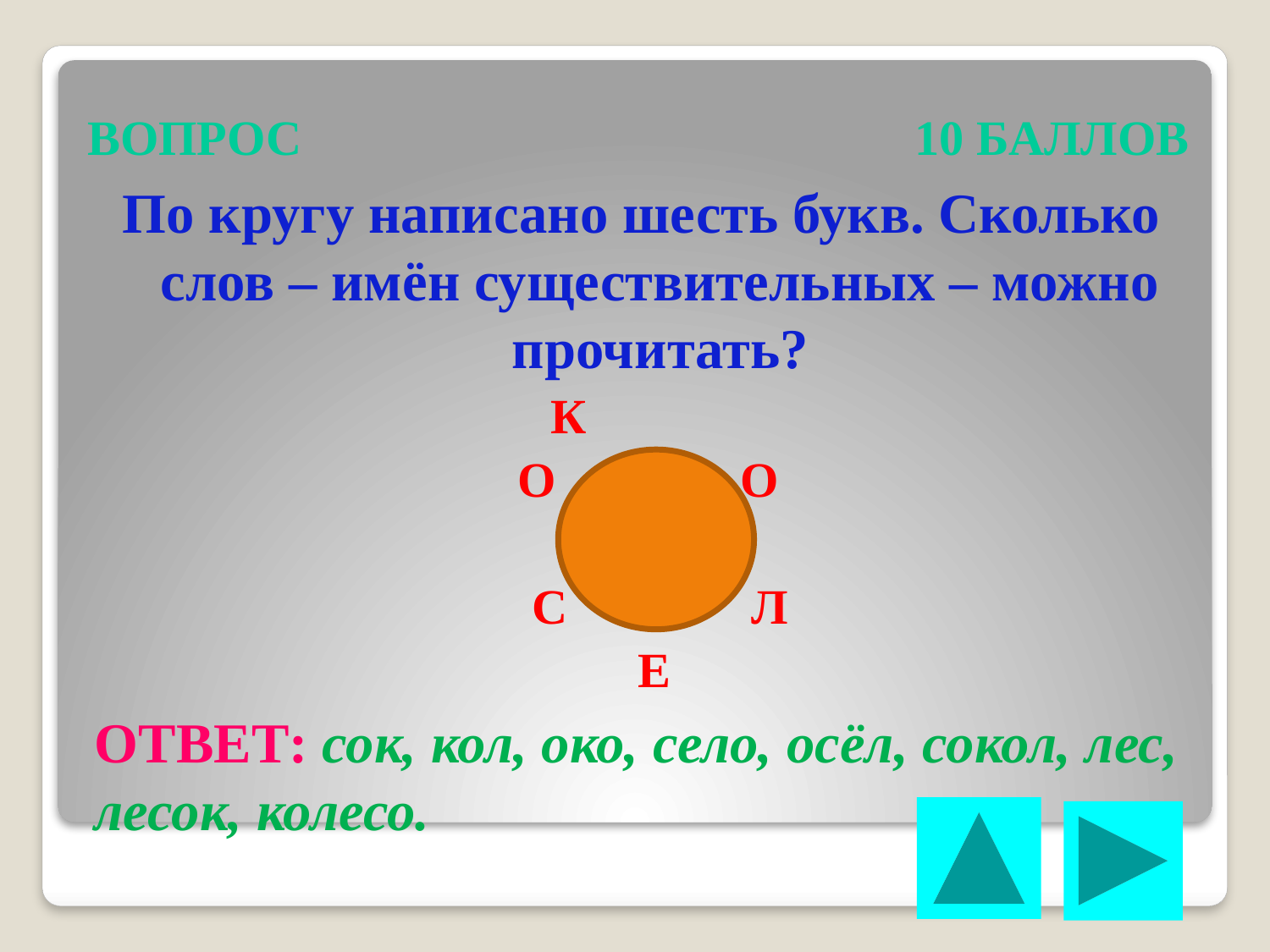

# ВОПРОС                                                  10 БАЛЛОВ
По кругу написано шесть букв. Сколько слов – имён существительных – можно прочитать?
К
  О               О

   С               Л
  Е

ОТВЕТ: сок, кол, око, село, осёл, сокол, лес, лесок, колесо.